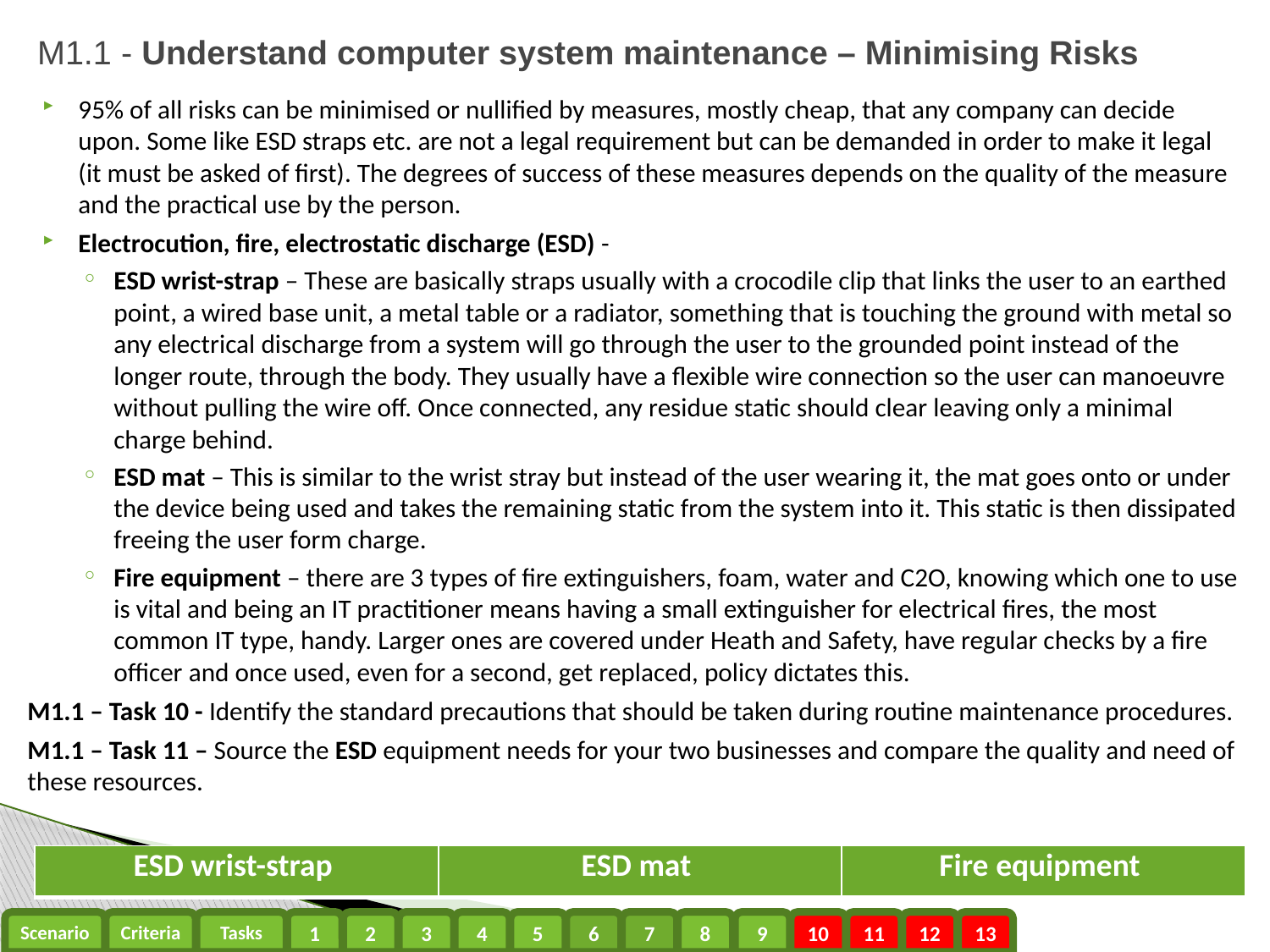

# M1.1 - Understand computer system maintenance – Minimising Risks
95% of all risks can be minimised or nullified by measures, mostly cheap, that any company can decide upon. Some like ESD straps etc. are not a legal requirement but can be demanded in order to make it legal (it must be asked of first). The degrees of success of these measures depends on the quality of the measure and the practical use by the person.
Electrocution, fire, electrostatic discharge (ESD) -
ESD wrist-strap – These are basically straps usually with a crocodile clip that links the user to an earthed point, a wired base unit, a metal table or a radiator, something that is touching the ground with metal so any electrical discharge from a system will go through the user to the grounded point instead of the longer route, through the body. They usually have a flexible wire connection so the user can manoeuvre without pulling the wire off. Once connected, any residue static should clear leaving only a minimal charge behind.
ESD mat – This is similar to the wrist stray but instead of the user wearing it, the mat goes onto or under the device being used and takes the remaining static from the system into it. This static is then dissipated freeing the user form charge.
Fire equipment – there are 3 types of fire extinguishers, foam, water and C2O, knowing which one to use is vital and being an IT practitioner means having a small extinguisher for electrical fires, the most common IT type, handy. Larger ones are covered under Heath and Safety, have regular checks by a fire officer and once used, even for a second, get replaced, policy dictates this.
M1.1 – Task 10 - Identify the standard precautions that should be taken during routine maintenance procedures.
M1.1 – Task 11 – Source the ESD equipment needs for your two businesses and compare the quality and need of these resources.
| ESD wrist-strap | ESD mat | Fire equipment |
| --- | --- | --- |